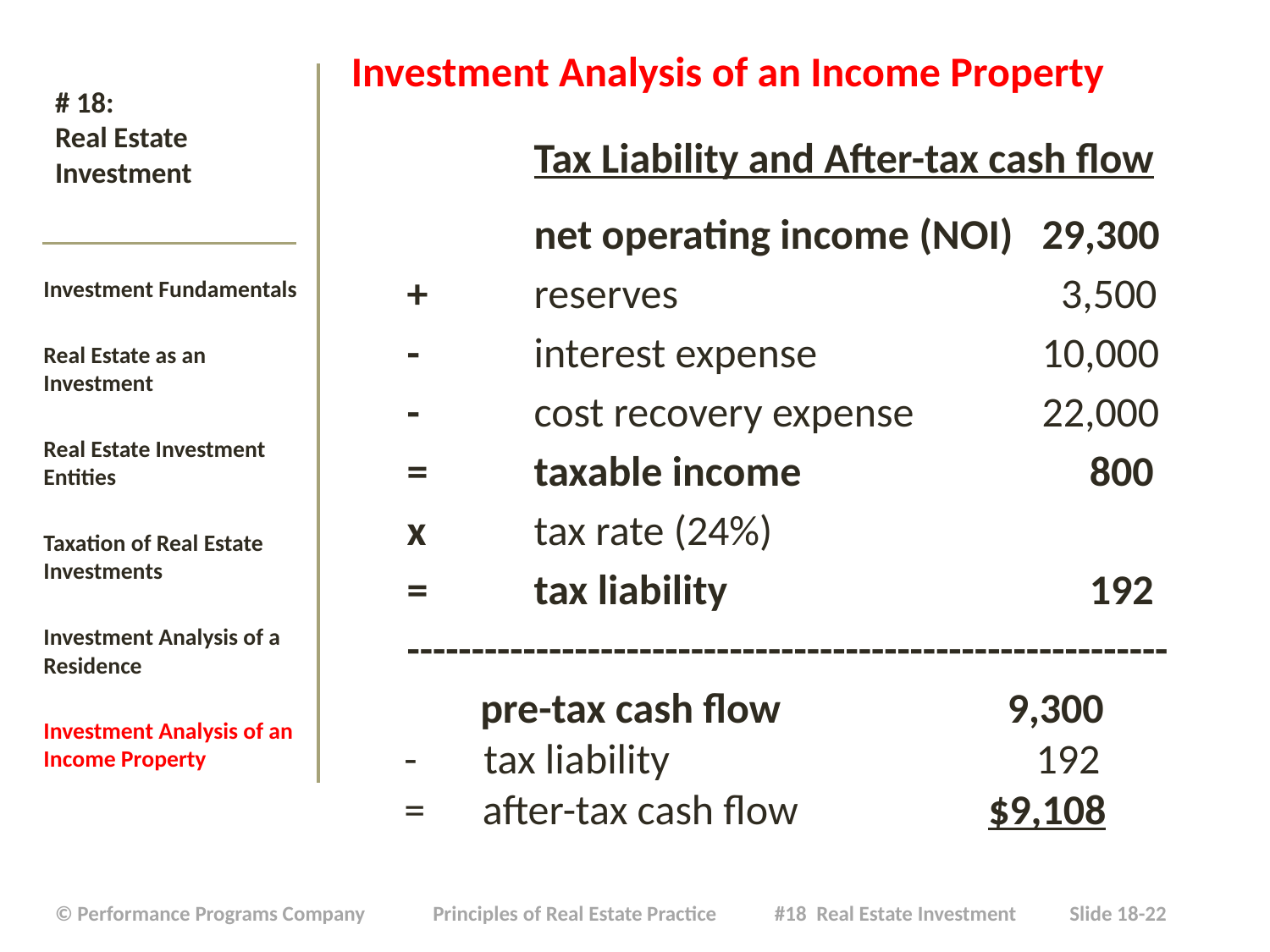

Investment Analysis of an Income Property

	Tax Liability and After-tax cash flow

	net operating income (NOI)	29,300
+ 	reserves			  3,500
-	interest expense		10,000
-	cost recovery expense		22,000
=	taxable income		     800
x	tax rate (24%)
=	tax liability			     192
-----------------------------------------------------------

# # 18: Real Estate Investment

Investment Fundamentals

Real Estate as an Investment

Real Estate Investment Entities

Taxation of Real Estate Investments

Investment Analysis of a Residence

Investment Analysis of an Income Property

        pre-tax cash flow		          9,300
-       tax liability		             192
=      after-tax cash flow	        $9,108
| © Performance Programs Company Principles of Real Estate Practice #18 Real Estate Investment Slide 18-22 |
| --- |